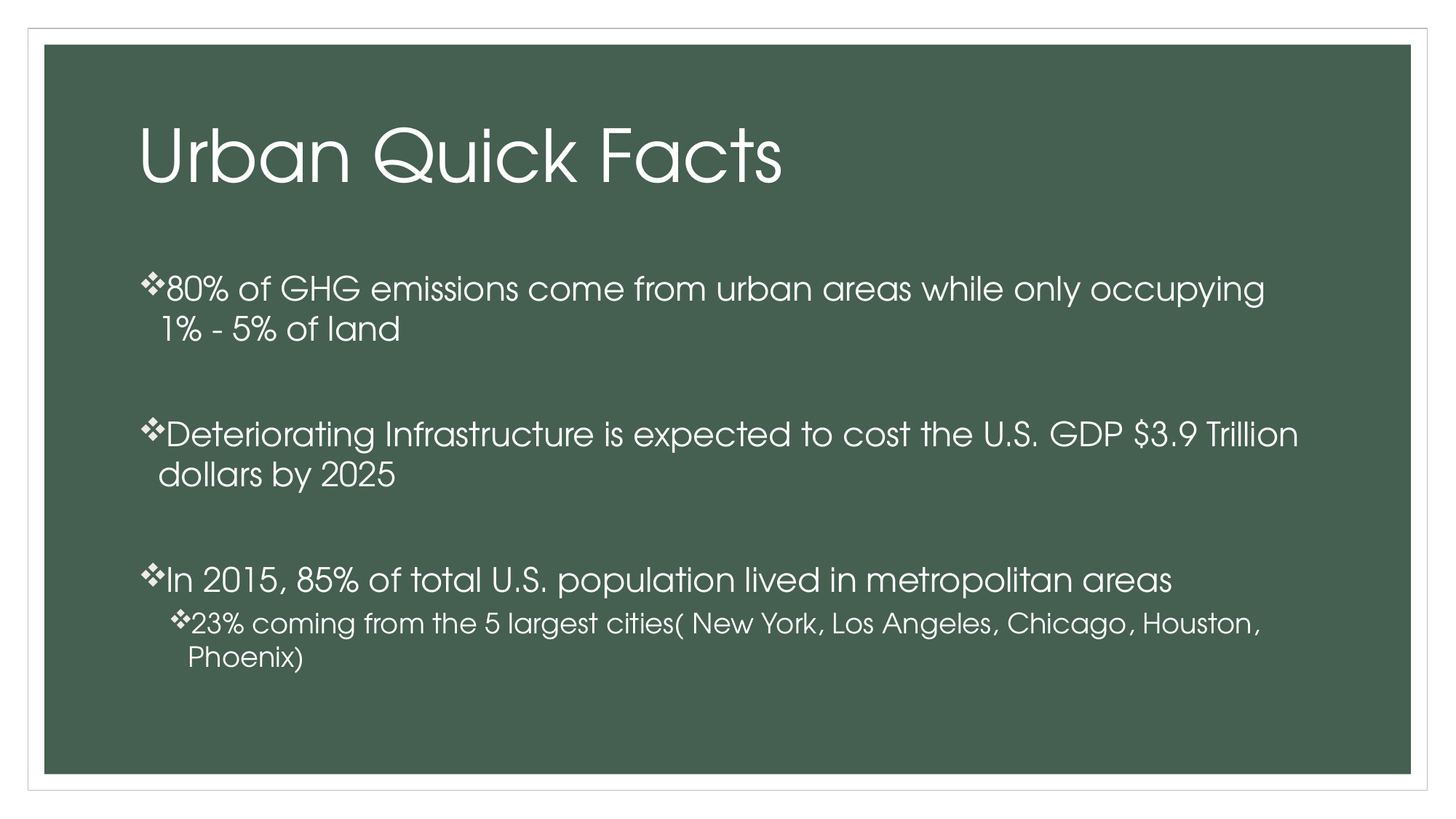

# Urban Quick Facts
80% of GHG emissions come from urban areas while only occupying 1% - 5% of land

Deteriorating Infrastructure is expected to cost the U.S. GDP $3.9 Trillion dollars by 2025

In 2015, 85% of total U.S. population lived in metropolitan areas
23% coming from the 5 largest cities( New York, Los Angeles, Chicago, Houston, Phoenix)